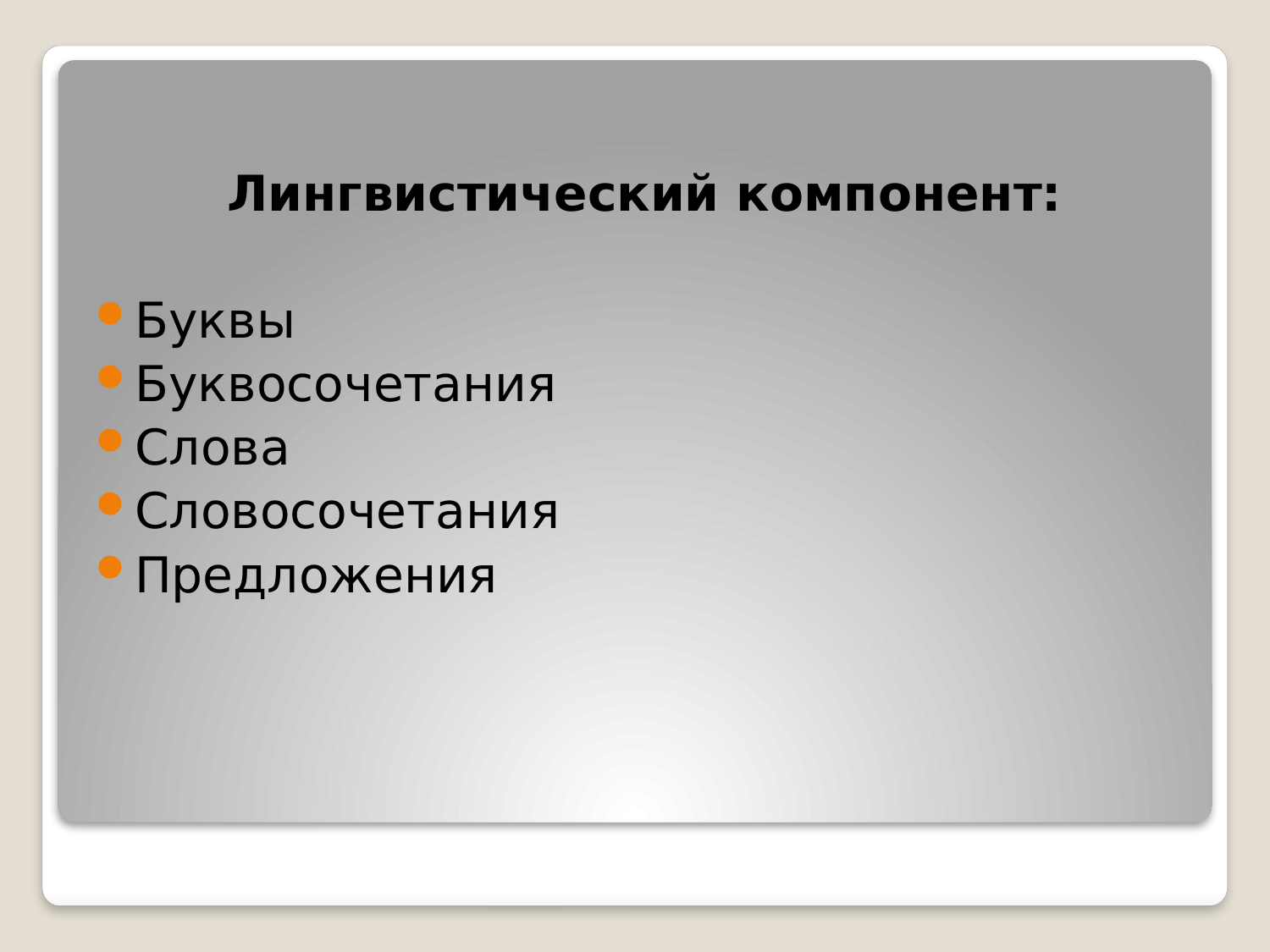

Лингвистический компонент:

Буквы
Буквосочетания
Слова
Словосочетания
Предложения